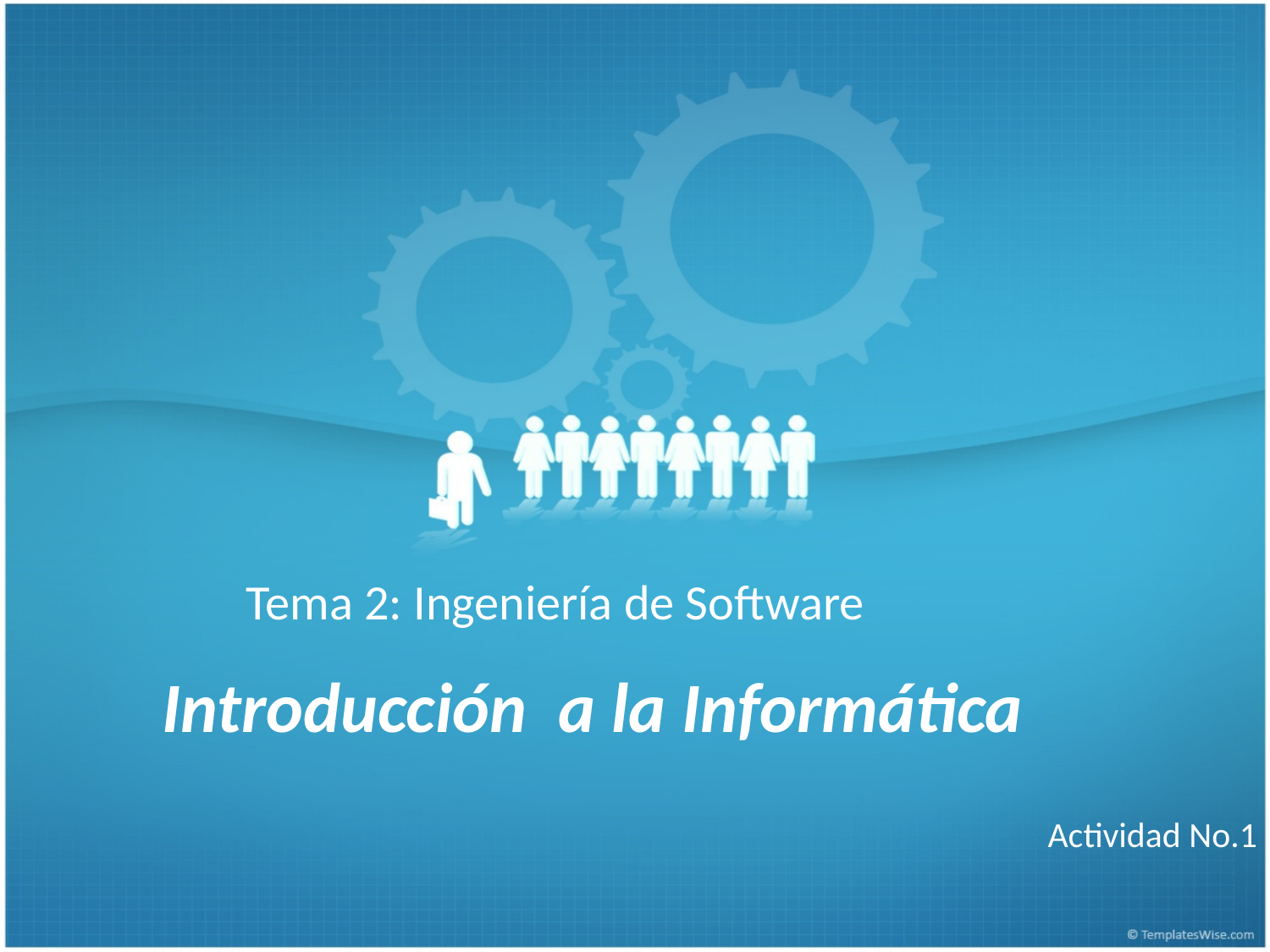

# Tema 2: Ingeniería de Software
Introducción  a la Informática
Actividad No.1